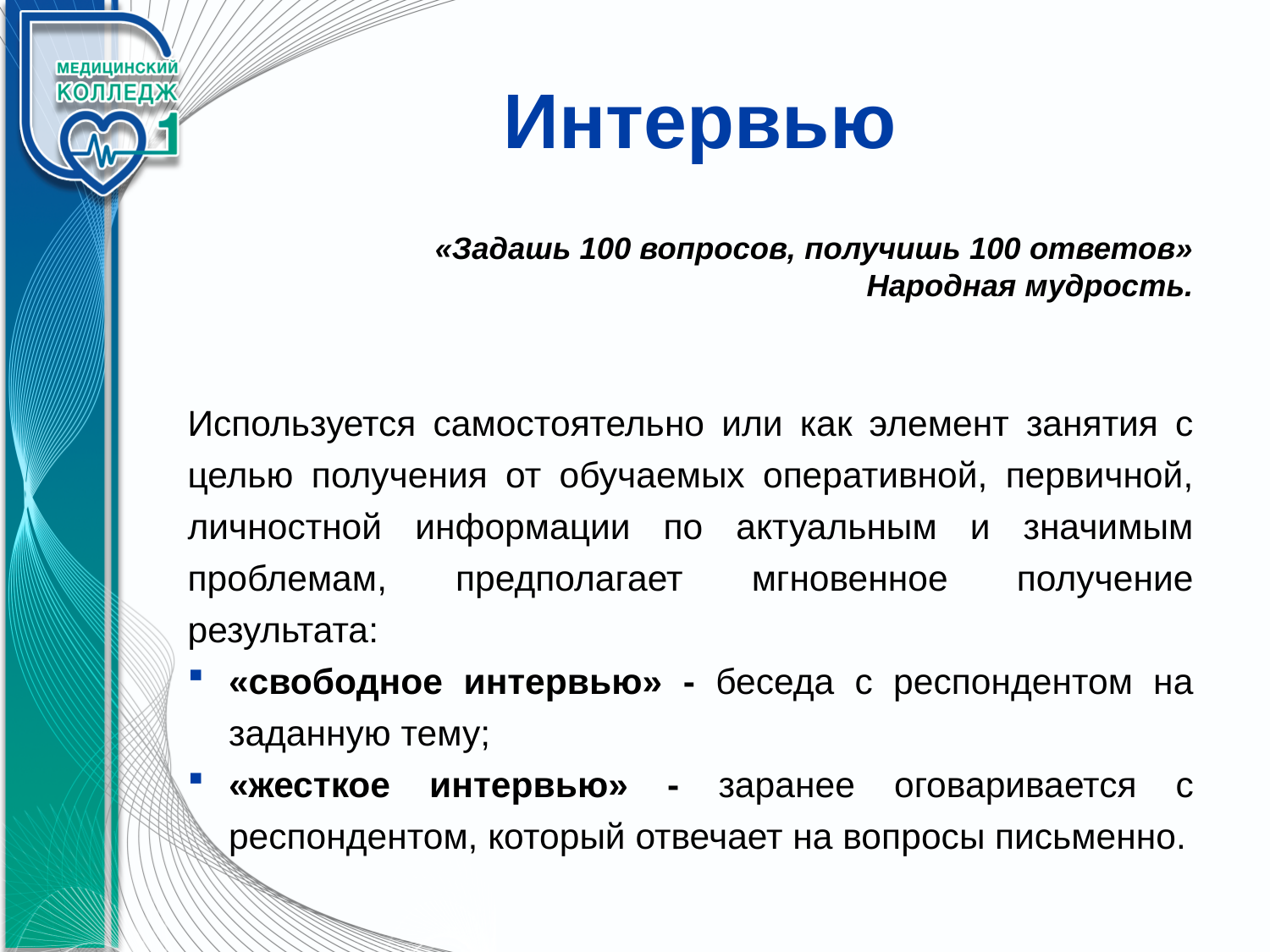

# Интервью
«Задашь 100 вопросов, получишь 100 ответов»
Народная мудрость.

Используется самостоятельно или как элемент занятия с целью получения от обучаемых оперативной, первичной, личностной информации по актуальным и значимым проблемам, предполагает мгновенное получение результата:
«свободное интервью» - беседа с респондентом на заданную тему;
«жесткое интервью» - заранее оговаривается с респондентом, который отвечает на вопросы письменно.